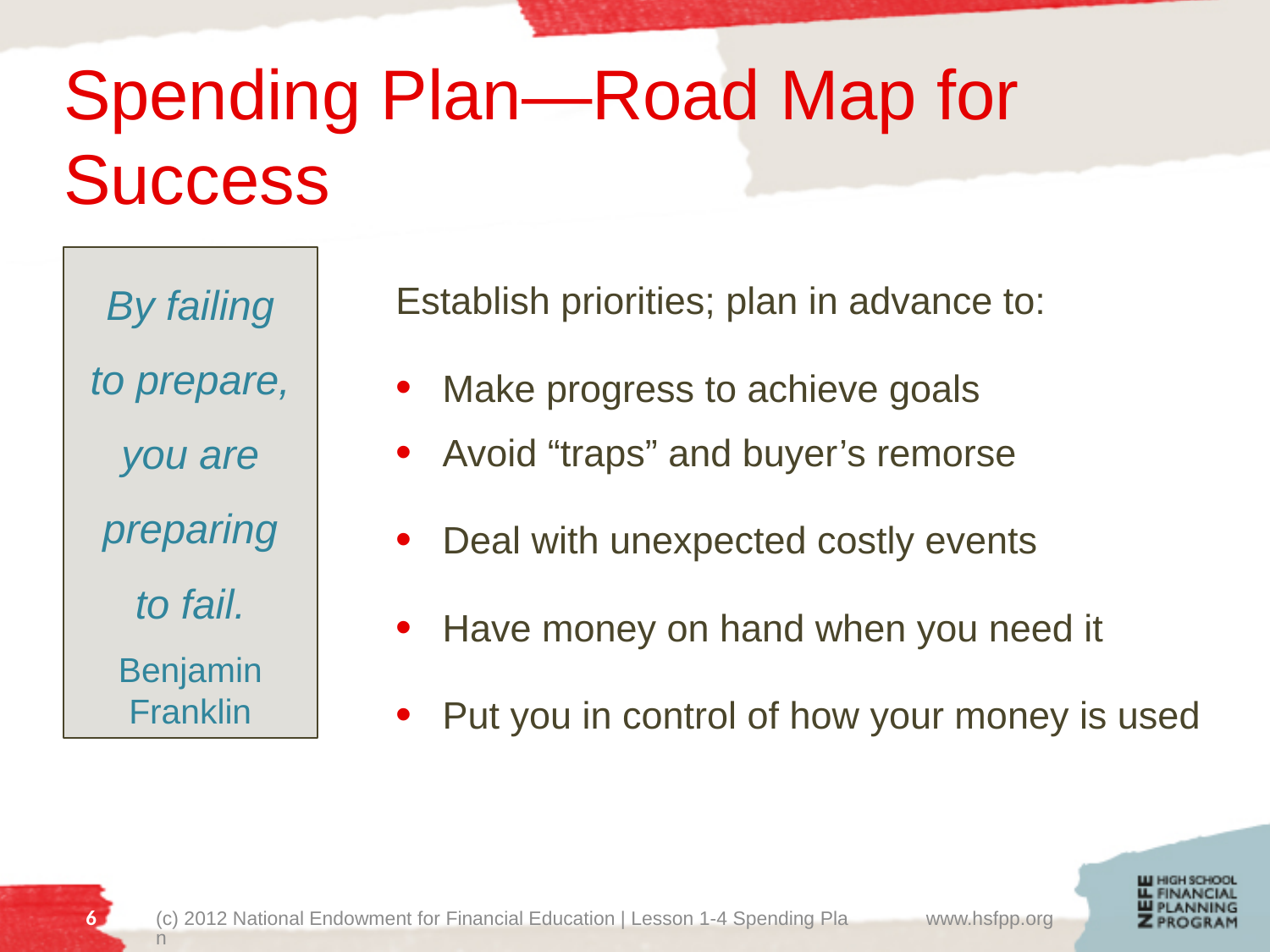

# Spending Plan—Road Map for Success
By failing
to prepare,
you are preparing
to fail.
Benjamin Franklin

Establish priorities; plan in advance to:
Make progress to achieve goals
Avoid “traps” and buyer’s remorse
Deal with unexpected costly events
Have money on hand when you need it
Put you in control of how your money is used

6
(c) 2012 National Endowment for Financial Education | Lesson 1-4 Spending Plan
www.hsfpp.org